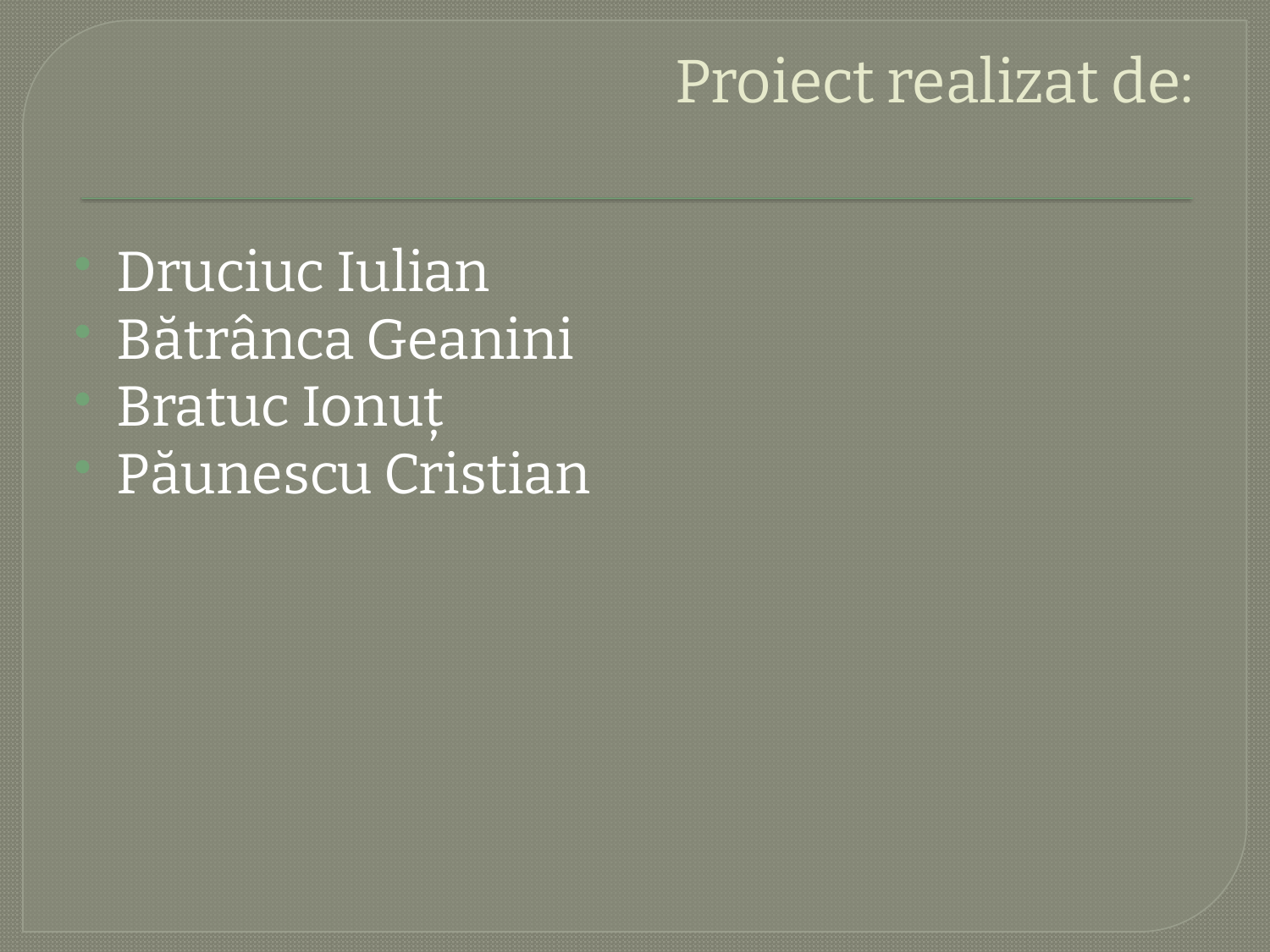

# Proiect realizat de:
Druciuc Iulian
Bătrânca Geanini
Bratuc Ionuț
Păunescu Cristian